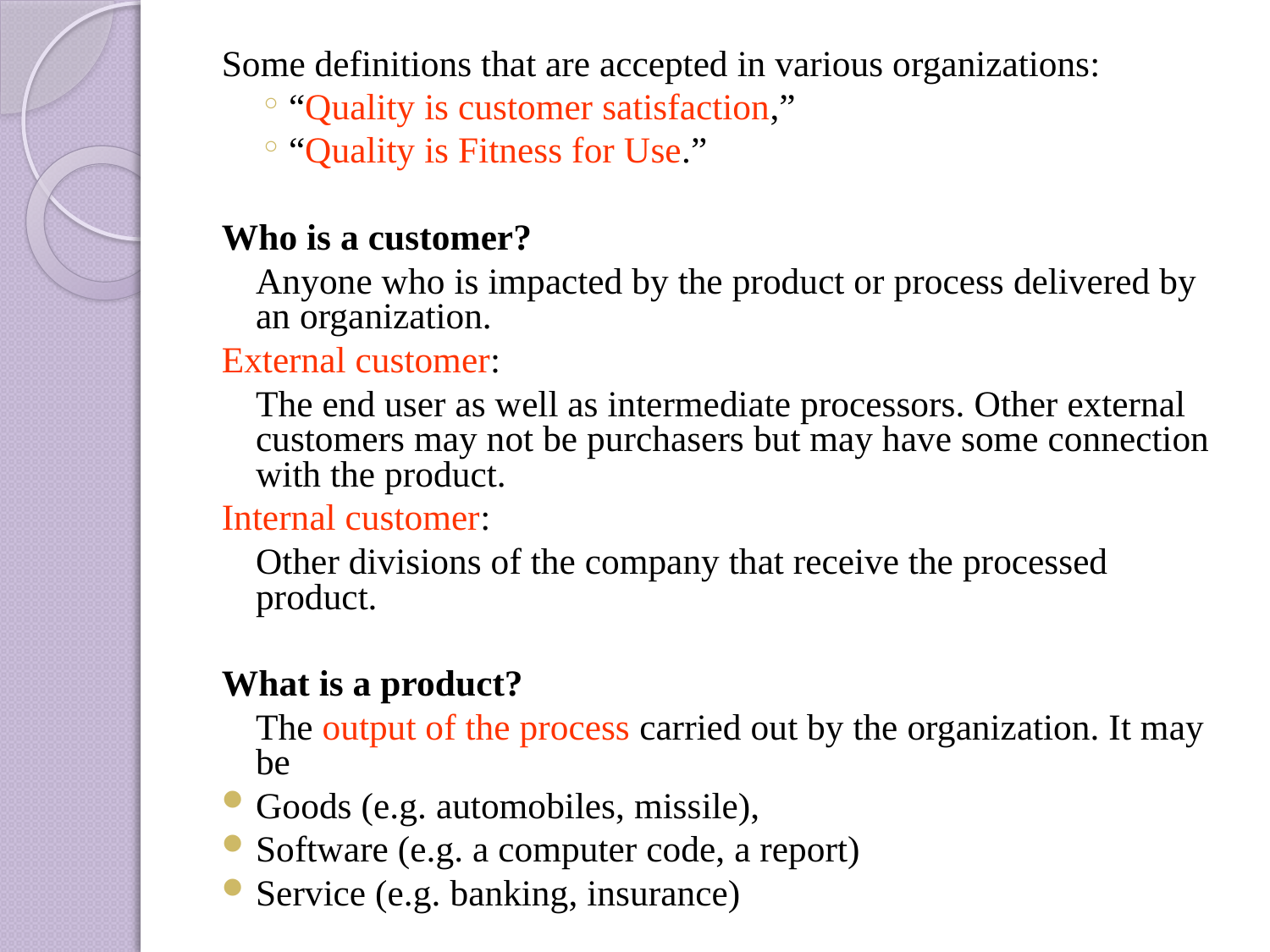

Some definitions that are accepted in various organizations:
“Quality is customer satisfaction,”
“Quality is Fitness for Use.”

Who is a customer?
	Anyone who is impacted by the product or process delivered by an organization.
External customer:
	The end user as well as intermediate processors. Other external customers may not be purchasers but may have some connection with the product.
Internal customer:
	Other divisions of the company that receive the processed product.

What is a product?
	The output of the process carried out by the organization. It may be
Goods (e.g. automobiles, missile),
Software (e.g. a computer code, a report)
Service (e.g. banking, insurance)